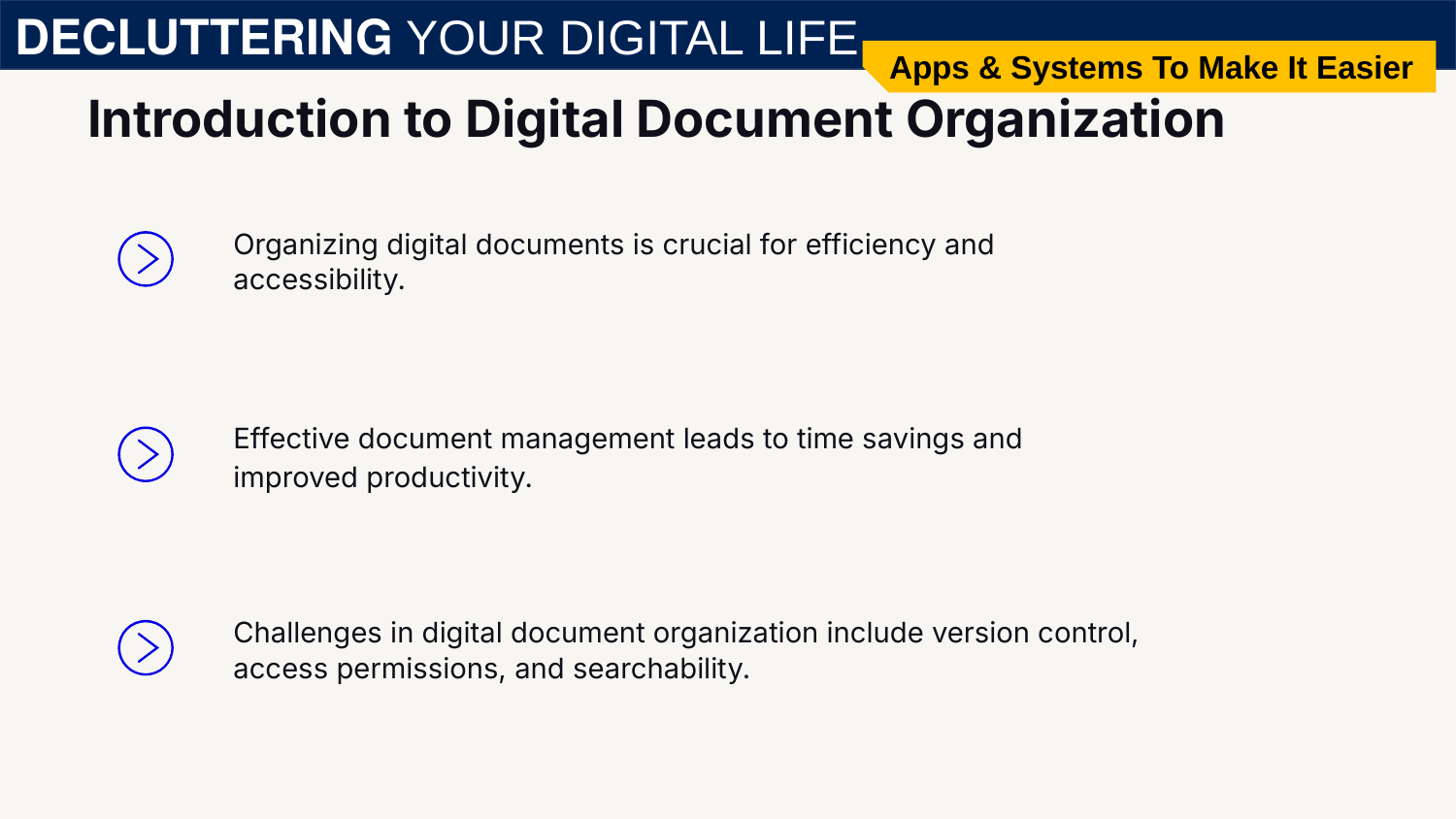

DECLUTTERING YOUR DIGITAL LIFE
Apps & Systems To Make It Easier

# Introduction to Digital Document Organization
Organizing digital documents is crucial for efficiency and accessibility.

Effective document management leads to time savings and improved productivity.

Challenges in digital document organization include version control, access permissions, and searchability.